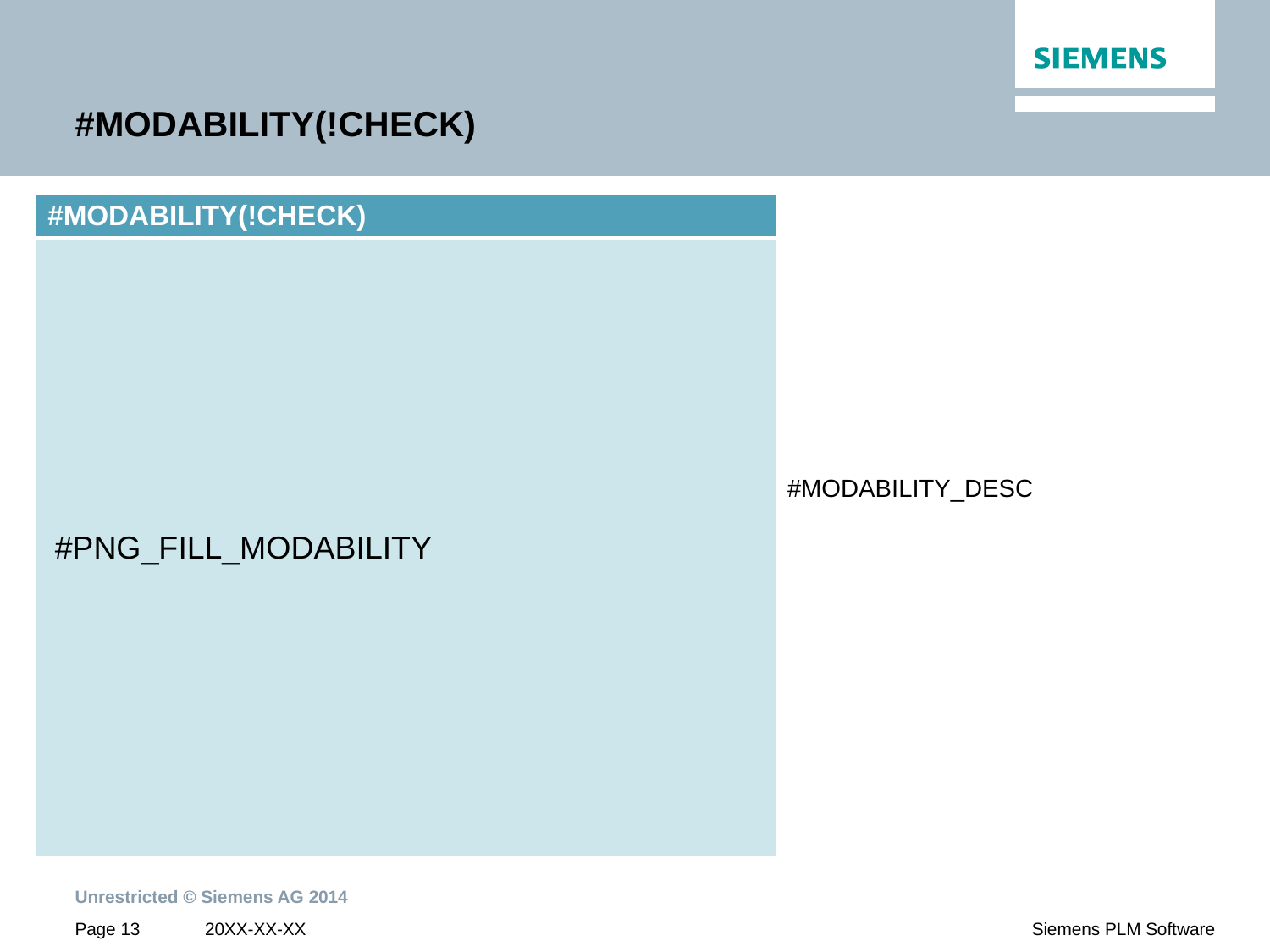

# #MODABILITY(!CHECK)
| #MODABILITY(!CHECK) |
| --- |
|  |
#PNG_FILL_MODABILITY
#MODABILITY_DESC